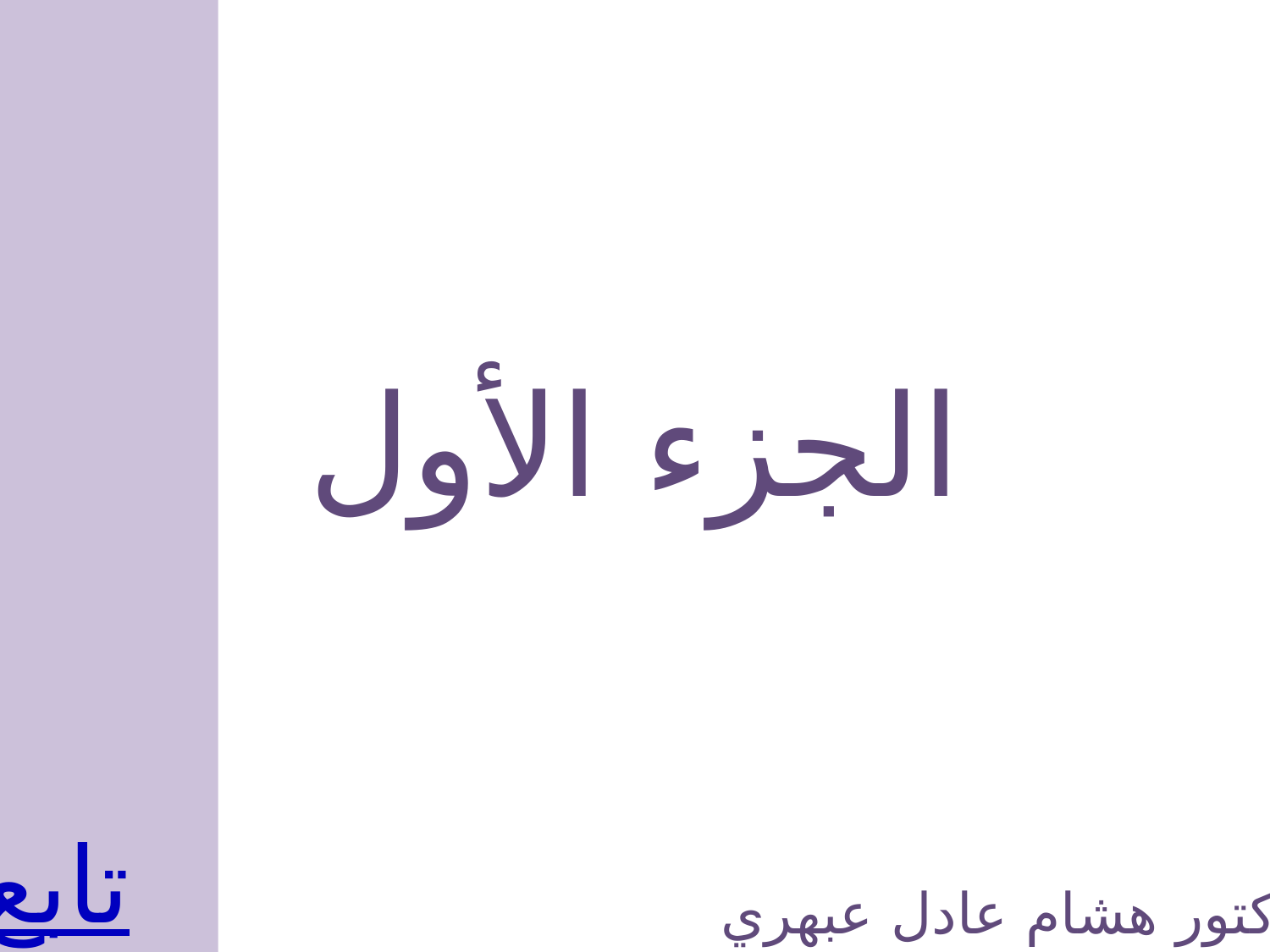

الجزء الأول
تابع
الدكتور هشام عادل عبهري